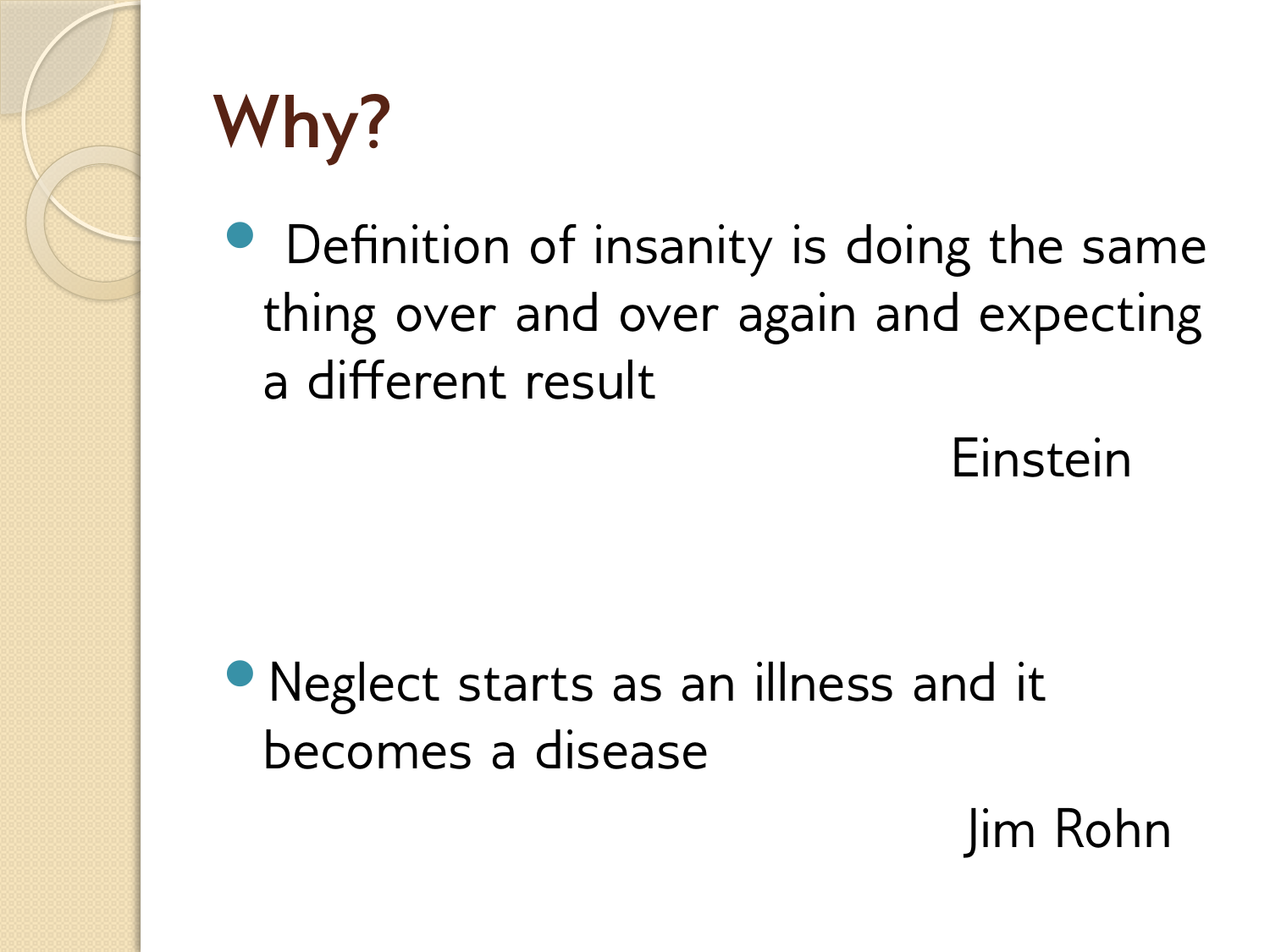

# Why?
 Definition of insanity is doing the same thing over and over again and expecting a different result
                                           Einstein

Neglect starts as an illness and it becomes a disease
                                            Jim Rohn